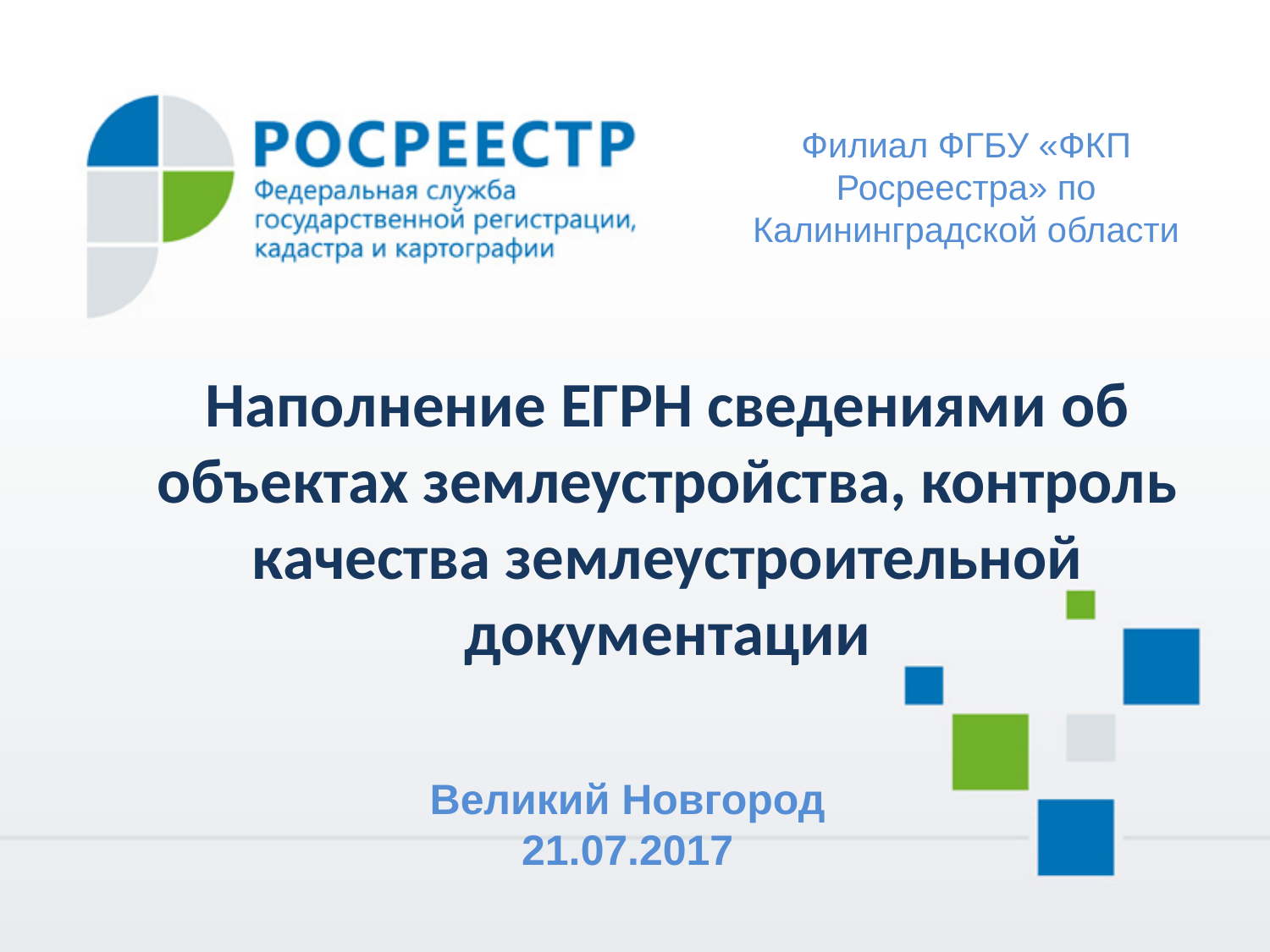

Филиал ФГБУ «ФКП Росреестра» по Калининградской области
Наполнение ЕГРН сведениями об объектах землеустройства, контроль качества землеустроительной документации
Великий Новгород
21.07.2017